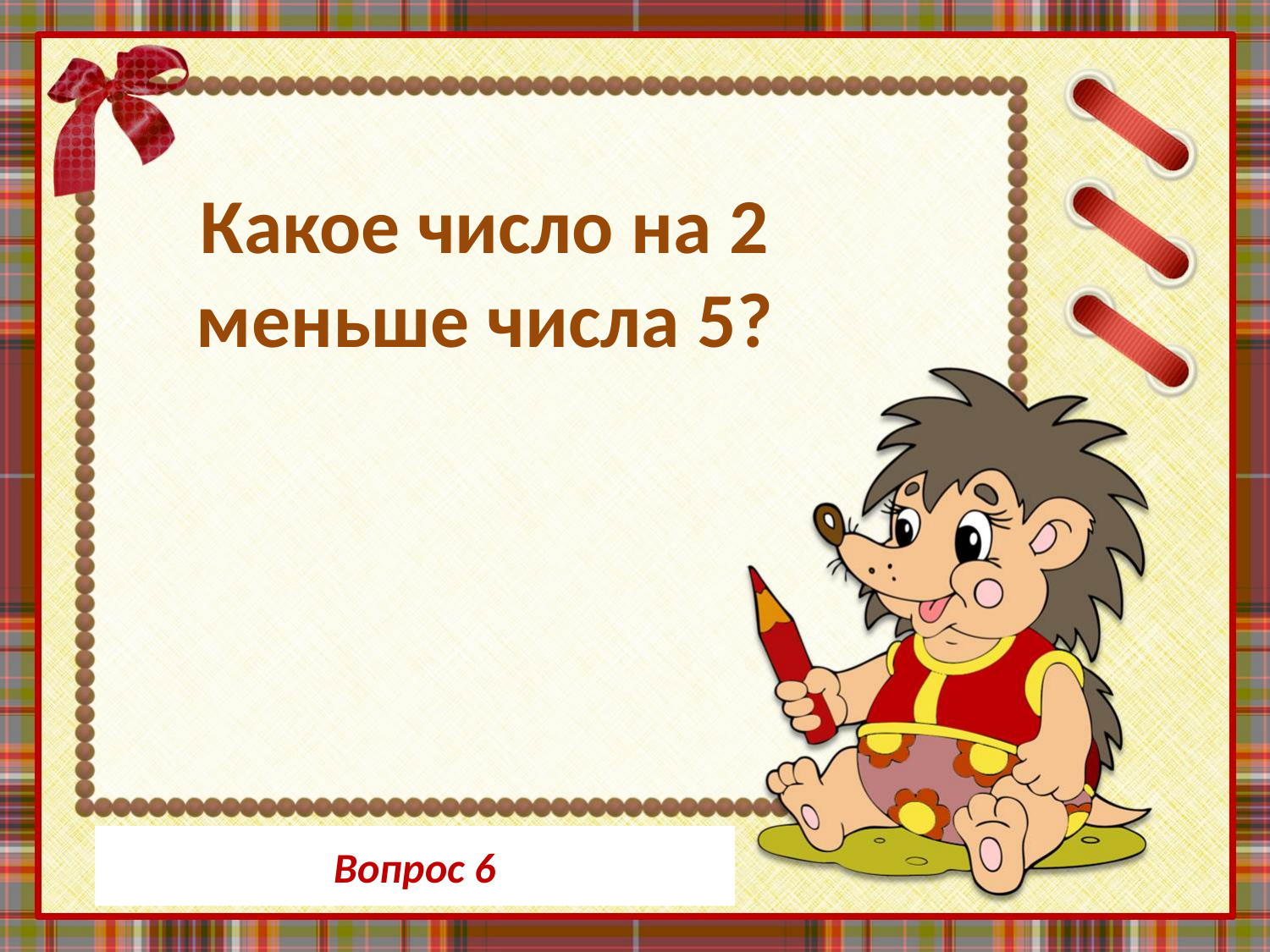

Какое число на 2 меньше числа 5?
Вопрос 6